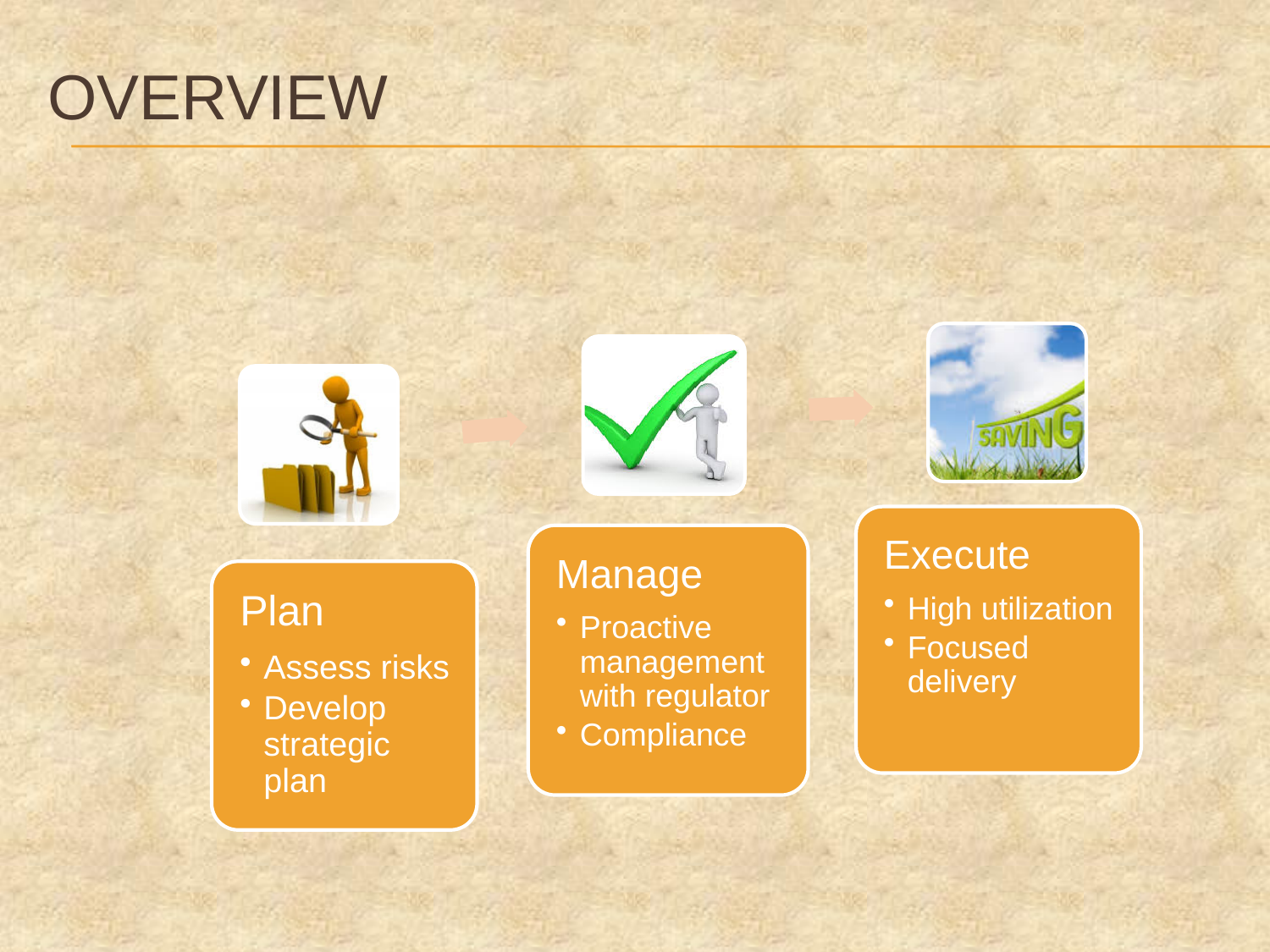

# Overview
Plan
Assess risks
Develop strategic plan

Manage
Proactive management with regulator
Compliance

Execute
High utilization
Focused delivery